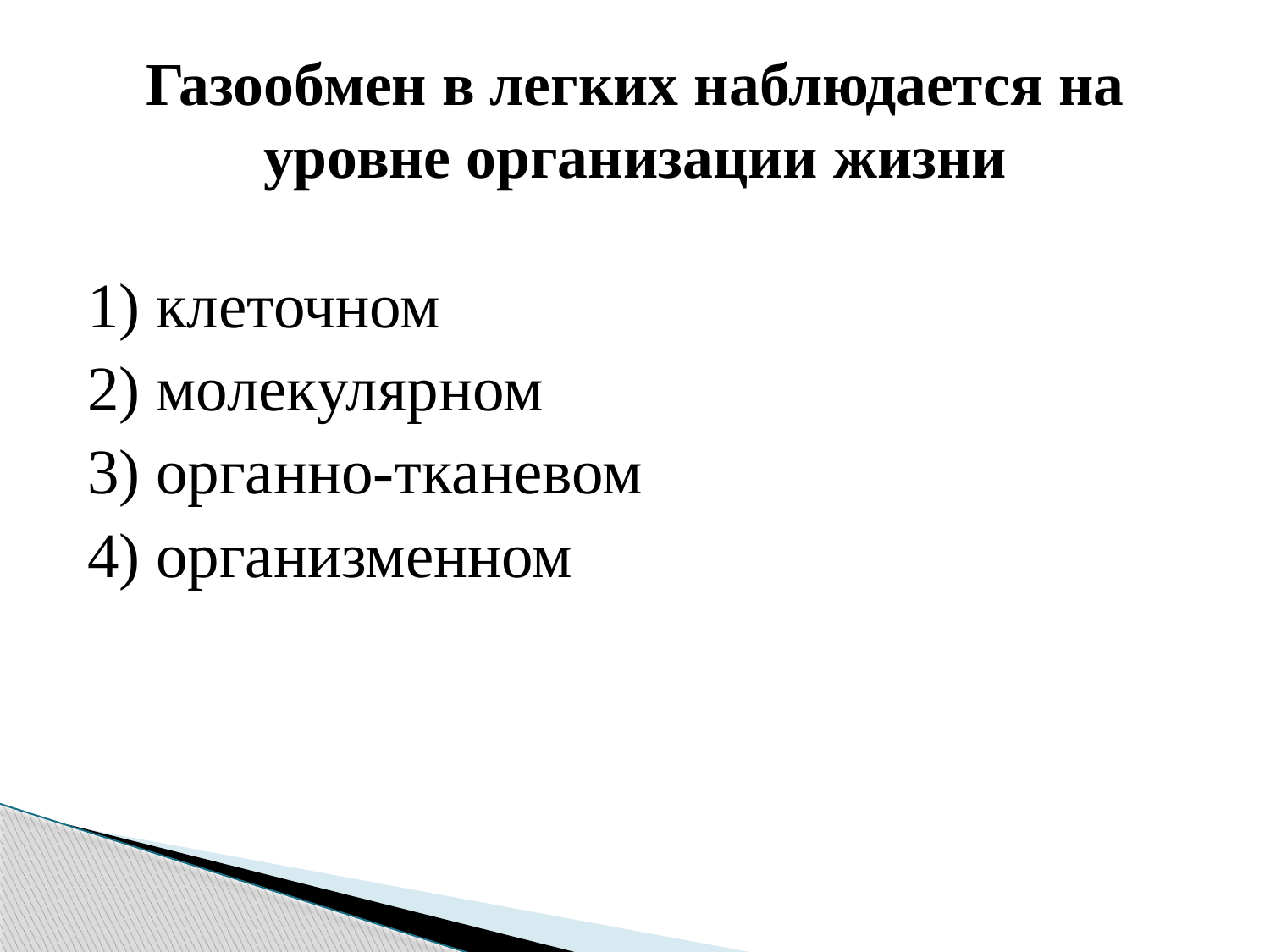

# Газообмен в легких наблюдается на уровне организации жизни
1) клеточном
2) молекулярном
3) органно-тканевом
4) организменном